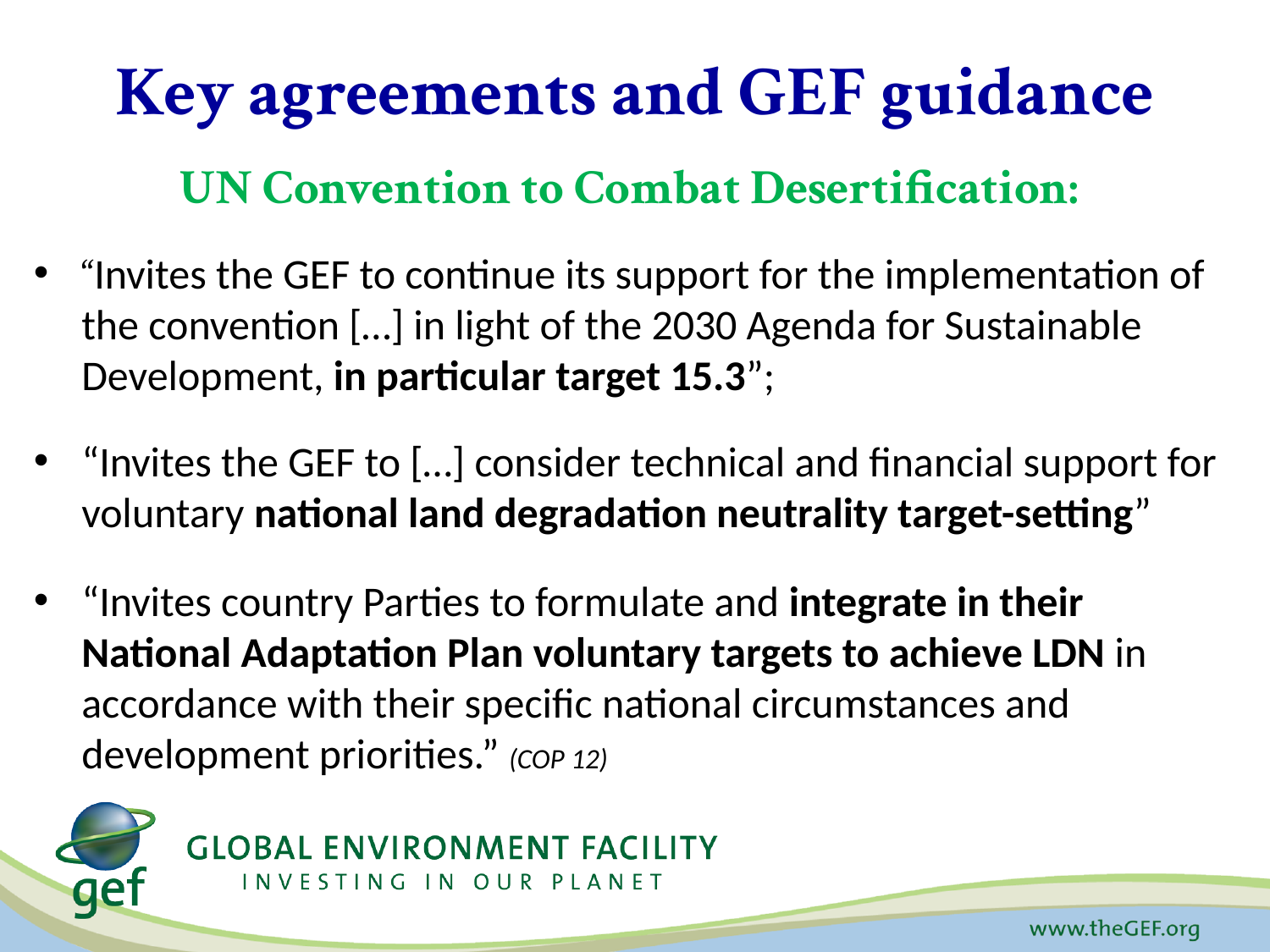

# Key agreements and GEF guidance
UN Convention to Combat Desertification:

“Invites the GEF to continue its support for the implementation of the convention […] in light of the 2030 Agenda for Sustainable Development, in particular target 15.3”;

“Invites the GEF to […] consider technical and financial support for voluntary national land degradation neutrality target-setting”

“Invites country Parties to formulate and integrate in their National Adaptation Plan voluntary targets to achieve LDN in accordance with their specific national circumstances and development priorities.” (COP 12)